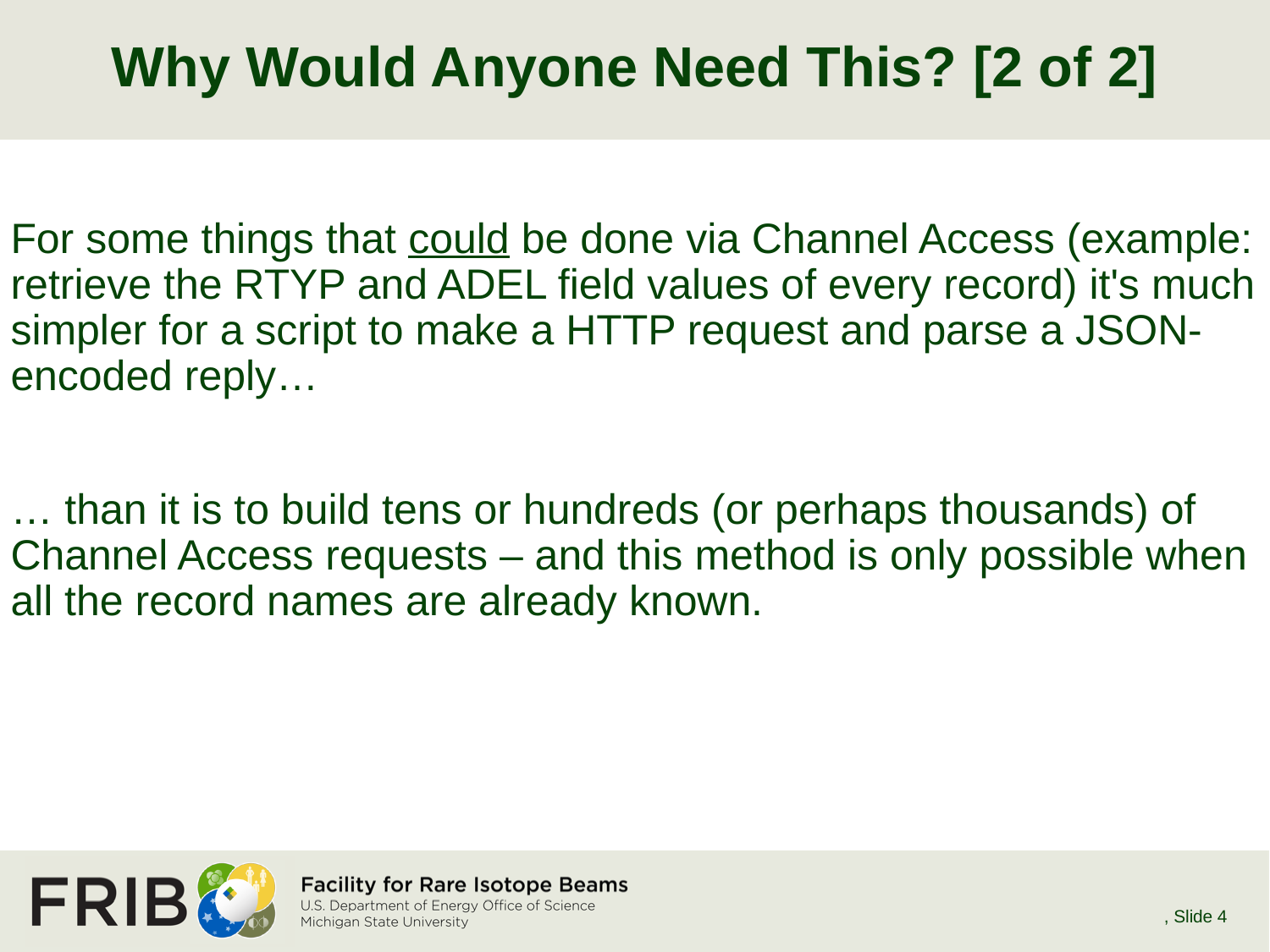

# Why Would Anyone Need This? [2 of 2]

For some things that could be done via Channel Access (example: retrieve the RTYP and ADEL field values of every record) it's much simpler for a script to make a HTTP request and parse a JSON-encoded reply…

… than it is to build tens or hundreds (or perhaps thousands) of Channel Access requests – and this method is only possible when all the record names are already known.
J. Priller, May 2015 EPICS Collaboration Meeting - infoServ
, Slide 4